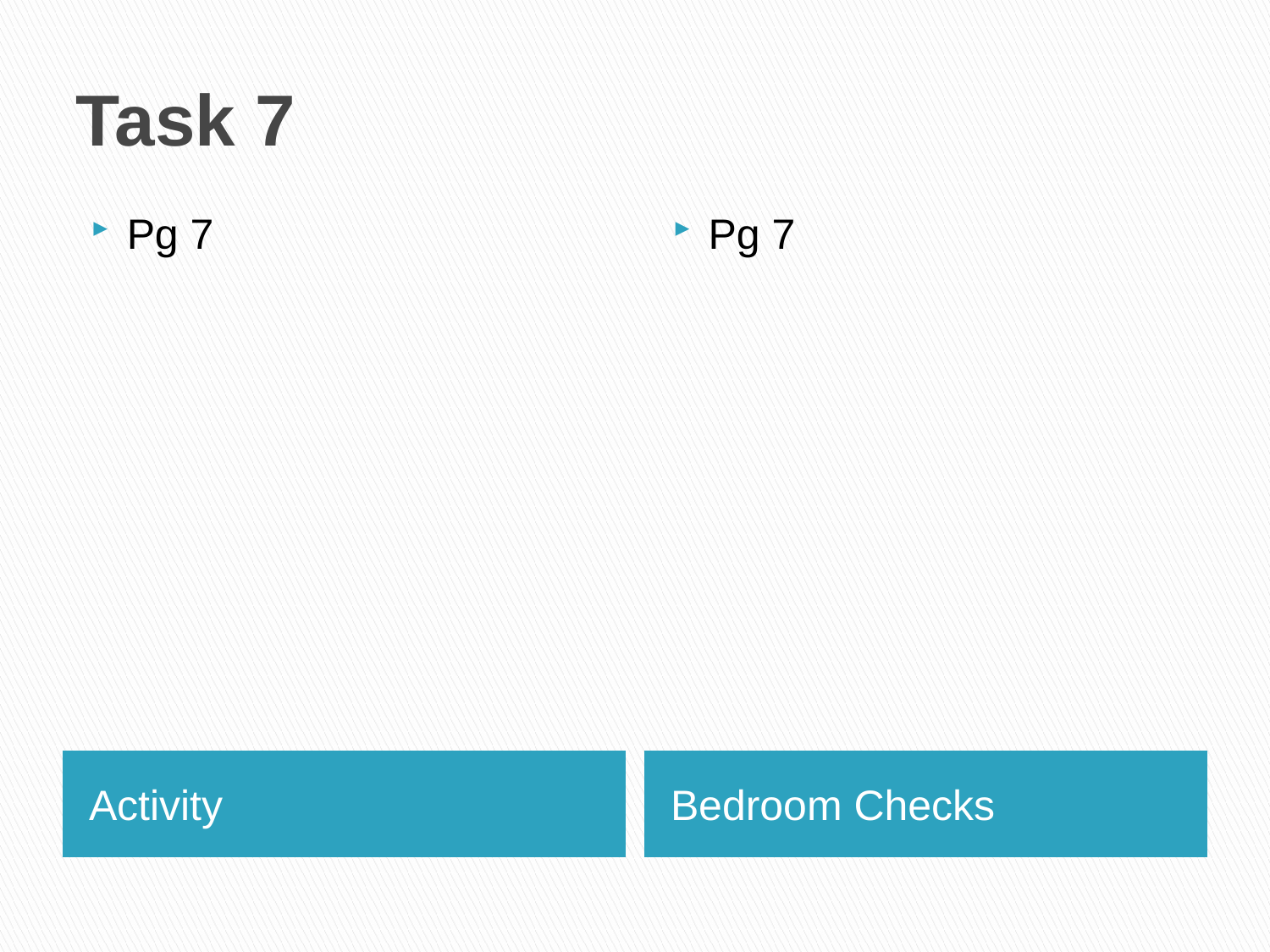

# Task 7
Pg 7
Pg 7
Activity
Bedroom Checks